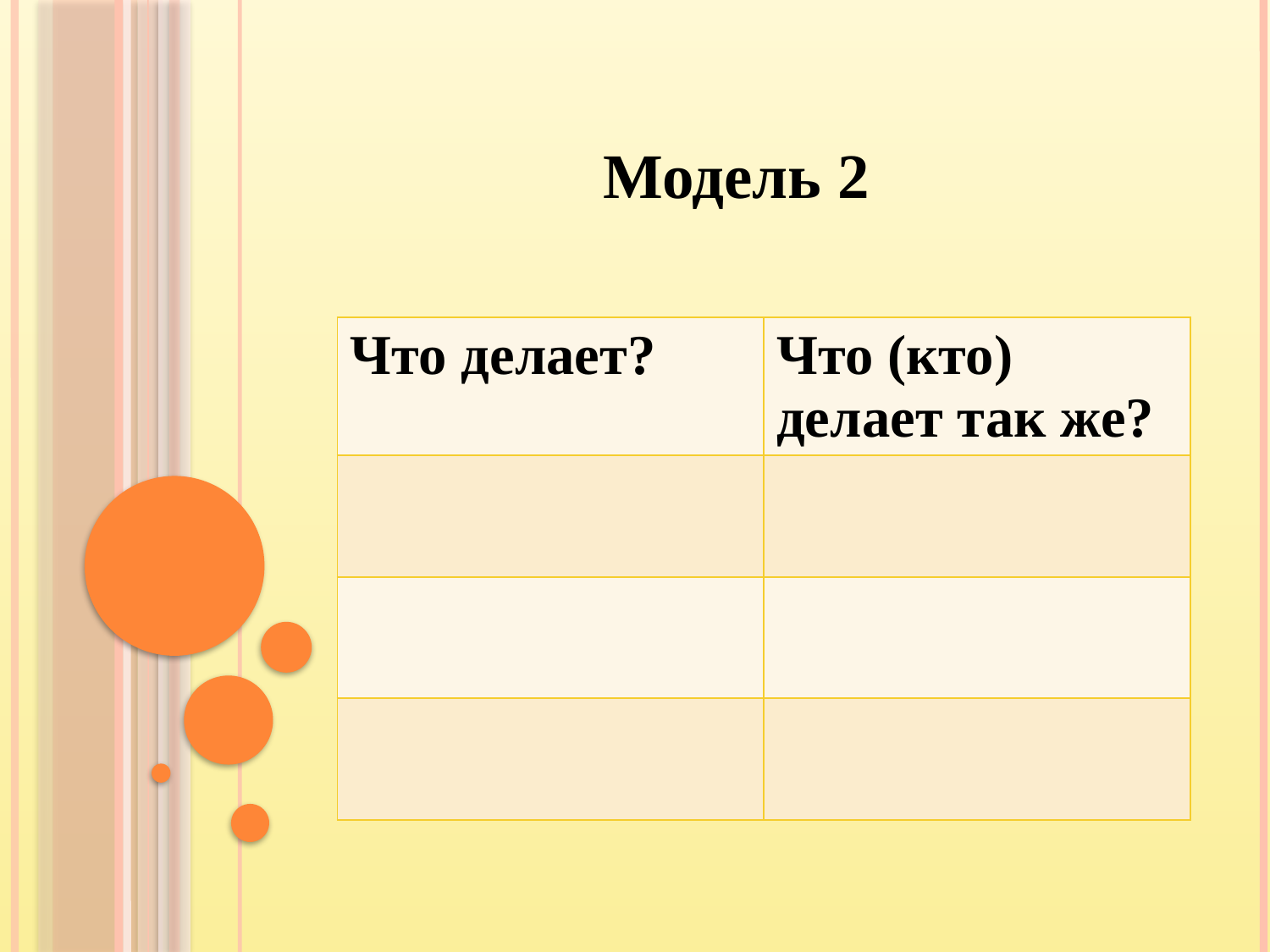

Модель 2
| Что делает? | Что (кто) делает так же? |
| --- | --- |
|  |  |
|  |  |
|  |  |
#